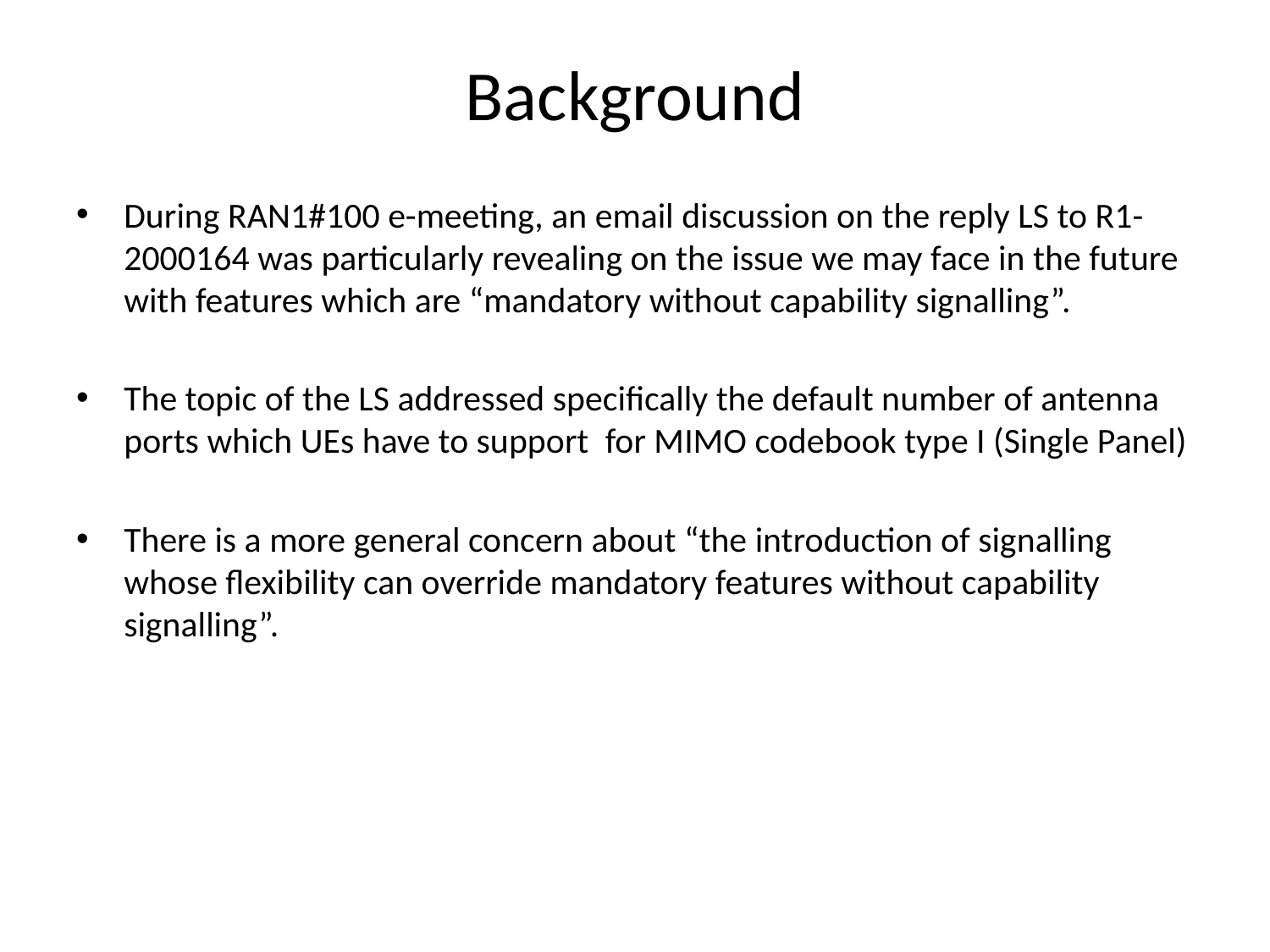

# Background
During RAN1#100 e-meeting, an email discussion on the reply LS to R1-2000164 was particularly revealing on the issue we may face in the future with features which are “mandatory without capability signalling”.

The topic of the LS addressed specifically the default number of antenna ports which UEs have to support  for MIMO codebook type I (Single Panel)

There is a more general concern about “the introduction of signalling whose flexibility can override mandatory features without capability signalling”.